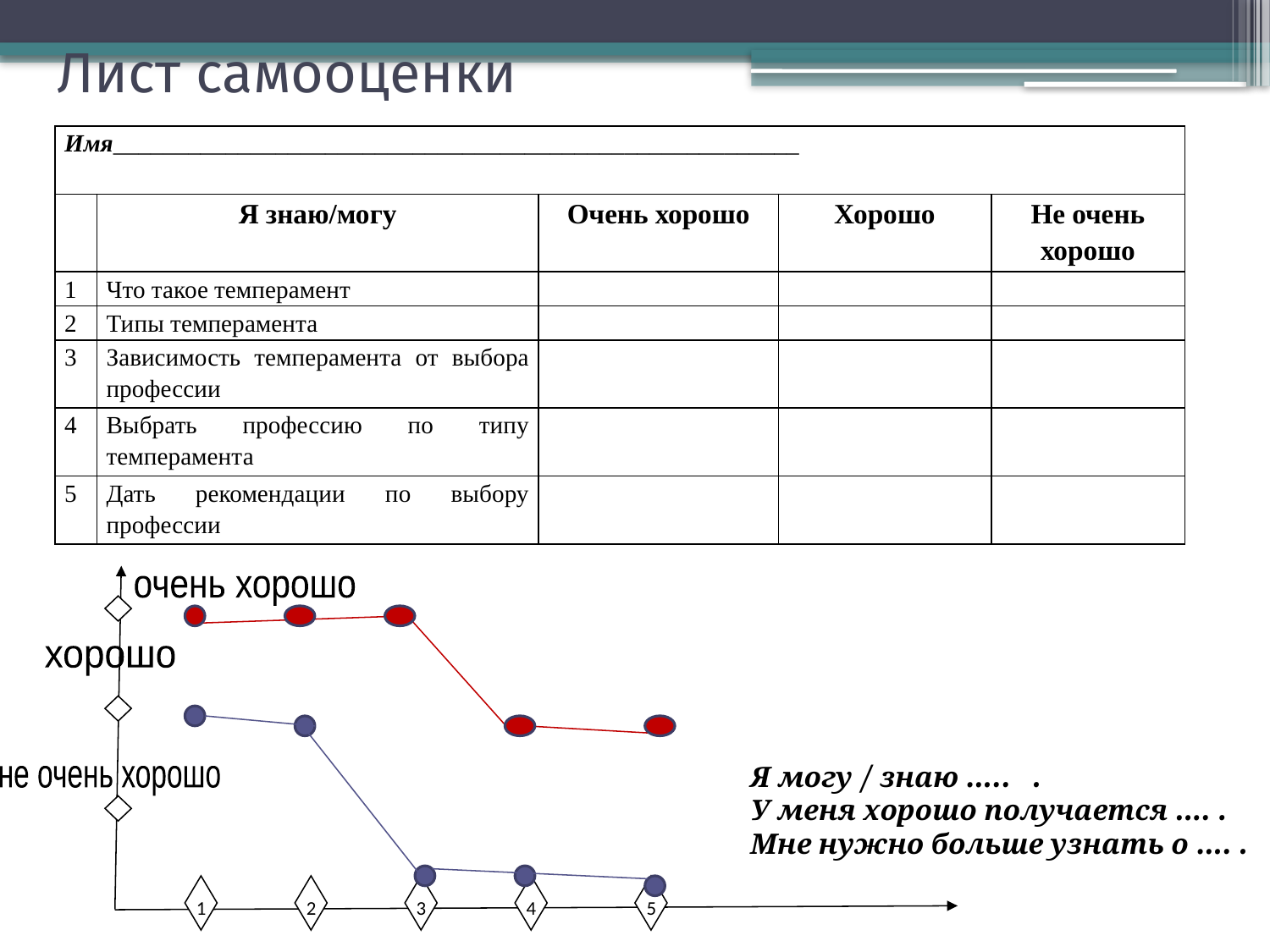

# Лист самооценки

| Имя\_\_\_\_\_\_\_\_\_\_\_\_\_\_\_\_\_\_\_\_\_\_\_\_\_\_\_\_\_\_\_\_\_\_\_\_\_\_\_\_\_\_\_\_\_\_\_\_\_\_\_\_\_\_\_ |  |  |  |  |
| --- | --- | --- | --- | --- |
|  | Я знаю/могу | Очень хорошо | Хорошо | Не очень хорошо |
| 1 | Что такое темперамент |  |  |  |
| 2 | Типы темперамента |  |  |  |
| 3 | Зависимость темперамента от выбора профессии |  |  |  |
| 4 | Выбрать профессию по типу темперамента |  |  |  |
| 5 | Дать рекомендации по выбору профессии |  |  |  |

очень хорошо

хорошо

Я могу / знаю …..   .
У меня хорошо получается …. .
Мне нужно больше узнать о …. .

не очень хорошо

1
2
3
4
5